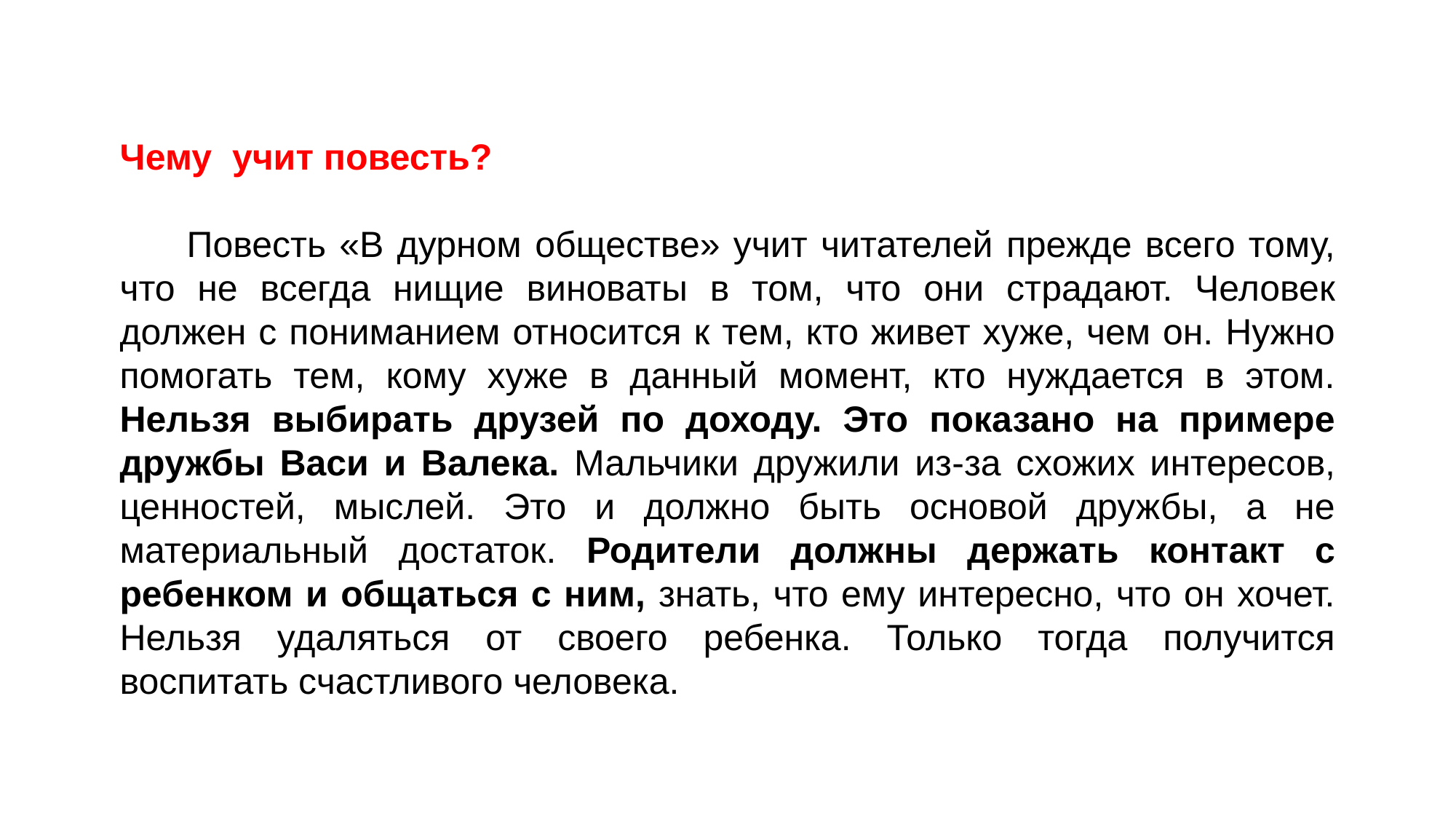

Чему  учит повесть?

     Повесть «В дурном обществе» учит читателей прежде всего тому, что не всегда нищие виноваты в том, что они страдают. Человек должен с пониманием относится к тем, кто живет хуже, чем он. Нужно помогать тем, кому хуже в данный момент, кто нуждается в этом. Нельзя выбирать друзей по доходу. Это показано на примере дружбы Васи и Валека. Мальчики дружили из-за схожих интересов, ценностей, мыслей. Это и должно быть основой дружбы, а не материальный достаток. Родители должны держать контакт с ребенком и общаться с ним, знать, что ему интересно, что он хочет. Нельзя удаляться от своего ребенка. Только тогда получится воспитать счастливого человека.